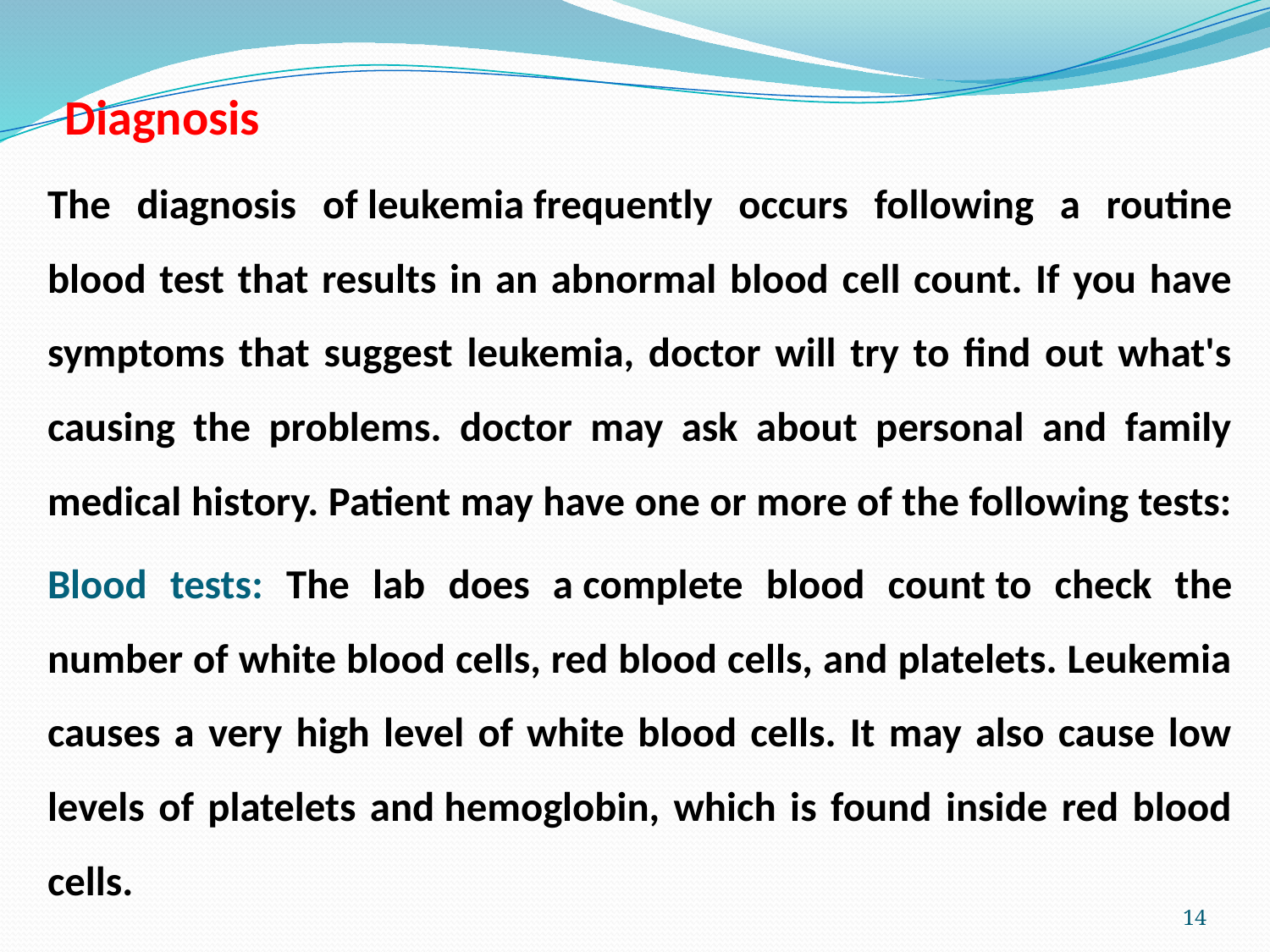

# Diagnosis
The diagnosis of leukemia frequently occurs following a routine blood test that results in an abnormal blood cell count. If you have symptoms that suggest leukemia, doctor will try to find out what's causing the problems. doctor may ask about personal and family medical history. Patient may have one or more of the following tests:
Blood tests: The lab does a complete blood count to check the number of white blood cells, red blood cells, and platelets. Leukemia causes a very high level of white blood cells. It may also cause low levels of platelets and hemoglobin, which is found inside red blood cells.

14